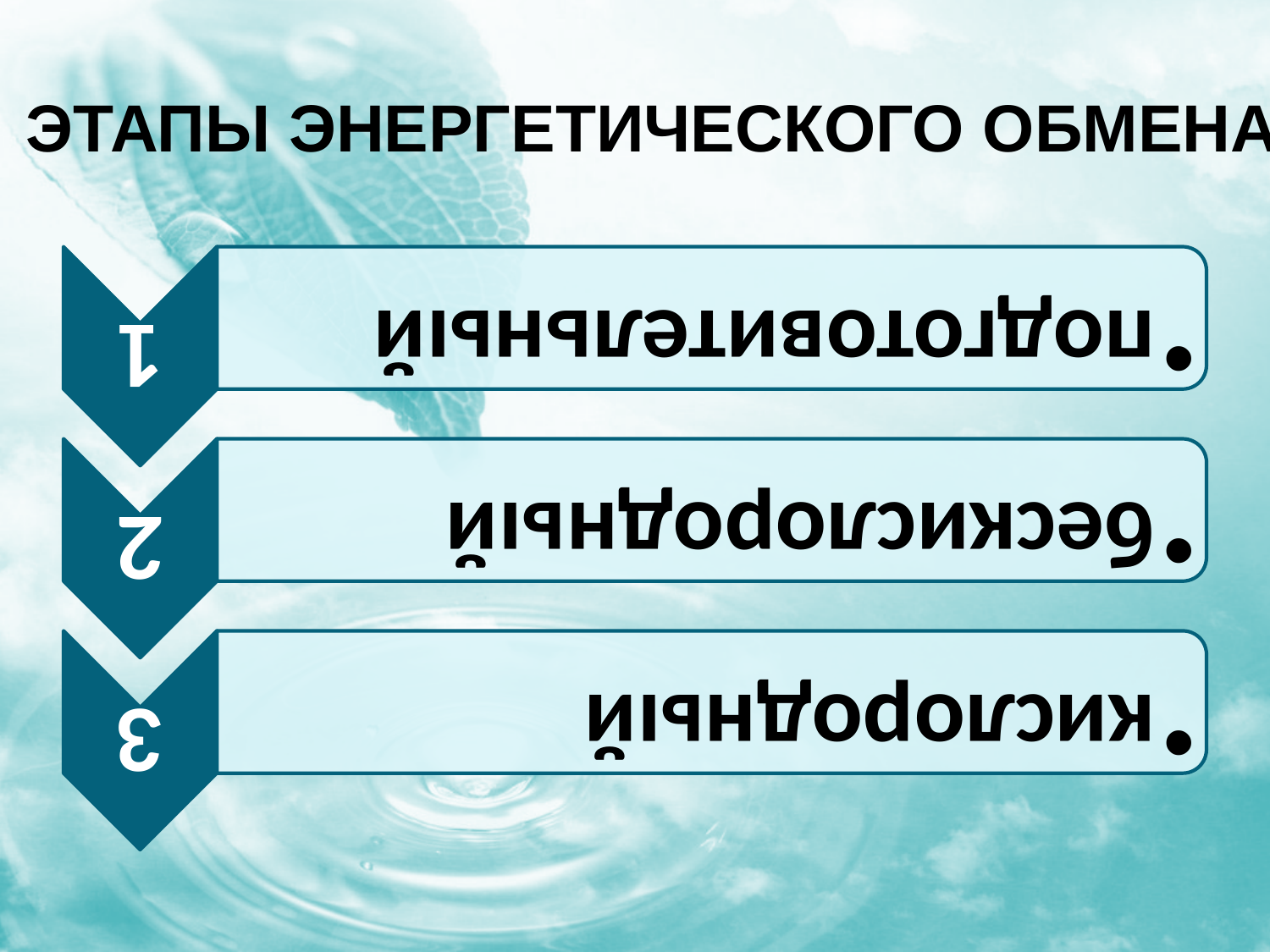

# Этапы энергетического обмена
1
подготовительный
2
бескислородный
3
кислородный